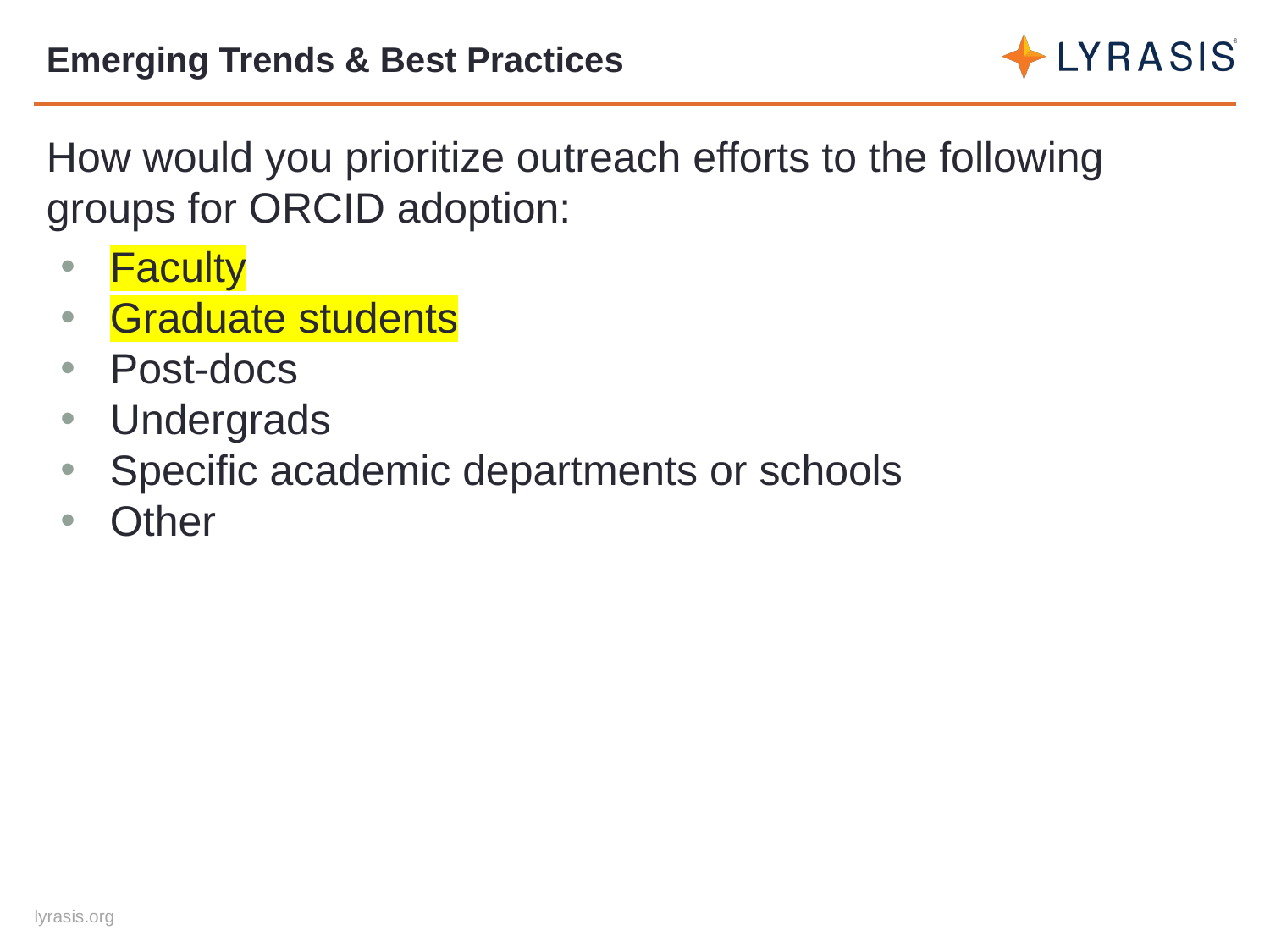

# Emerging Trends & Best Practices
How would you prioritize outreach efforts to the following groups for ORCID adoption:
Faculty
Graduate students
Post-docs
Undergrads
Specific academic departments or schools
Other